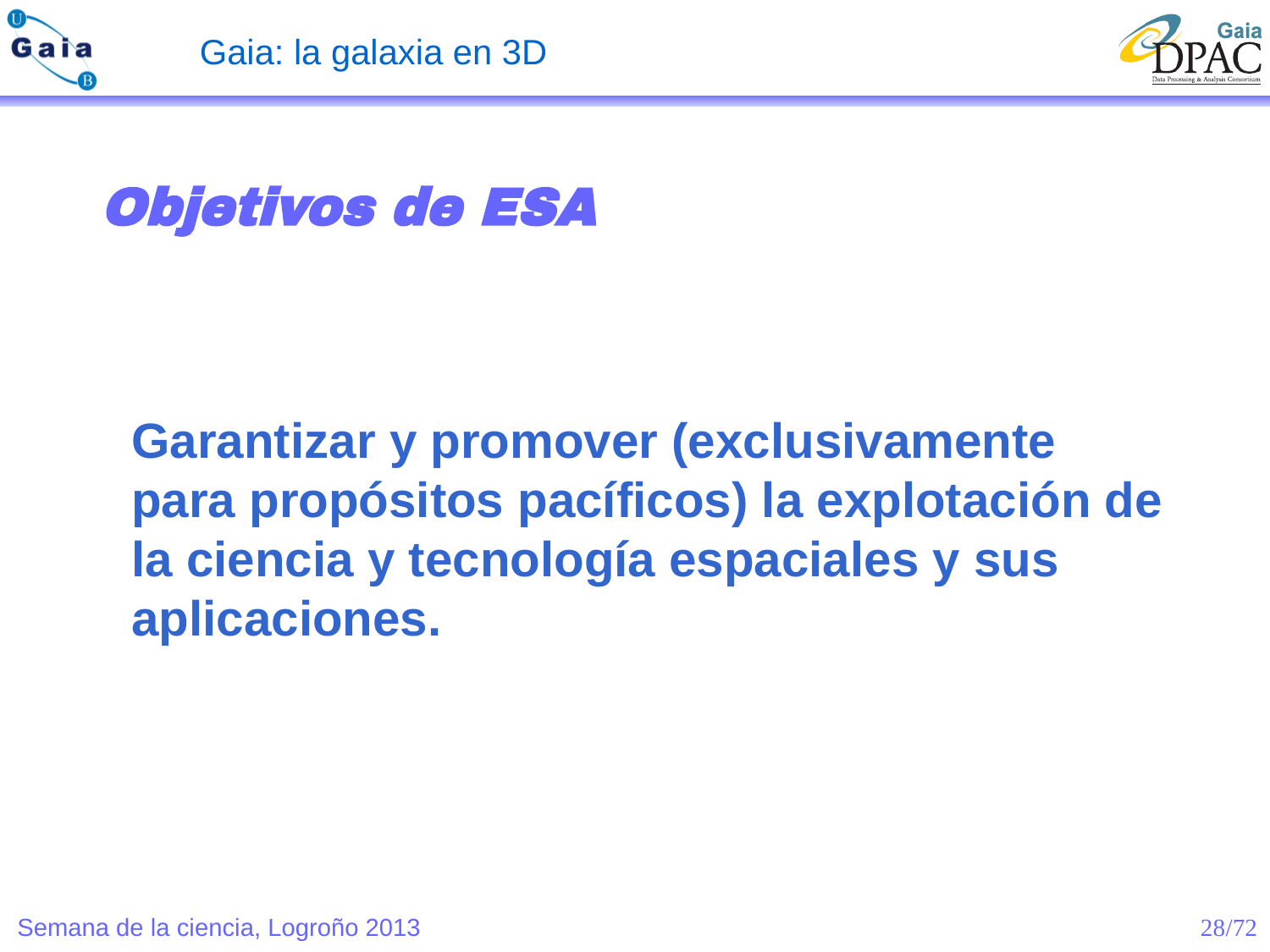

Objetivos de ESA
Garantizar y promover (exclusivamente para propósitos pacíficos) la explotación de la ciencia y tecnología espaciales y sus aplicaciones.